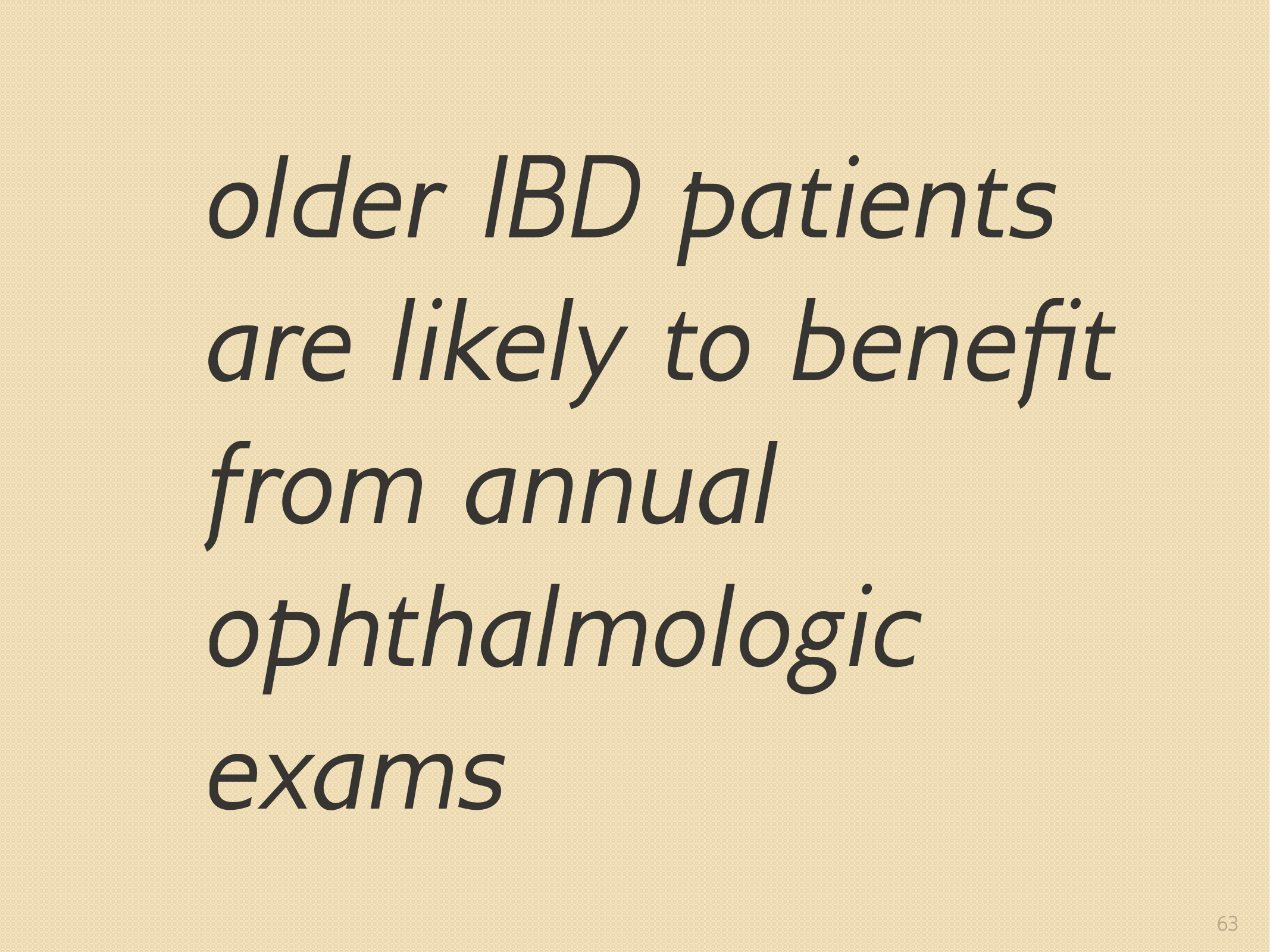

# older IBD patients are likely to benefit from annual ophthalmologic exams
63